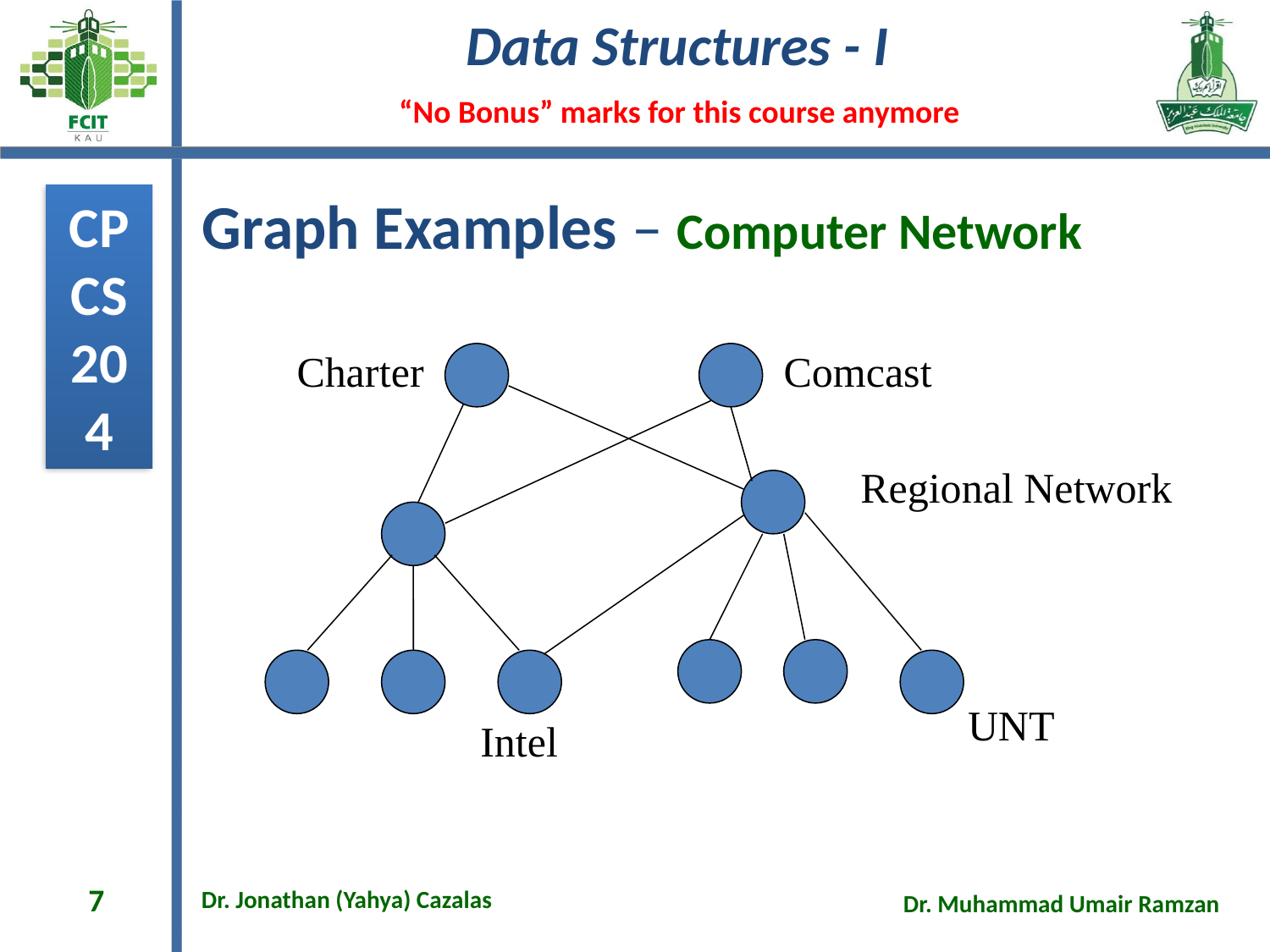

# Graph Examples – Computer Network
Charter

Comcast

Regional Network

UNT
Intel
7